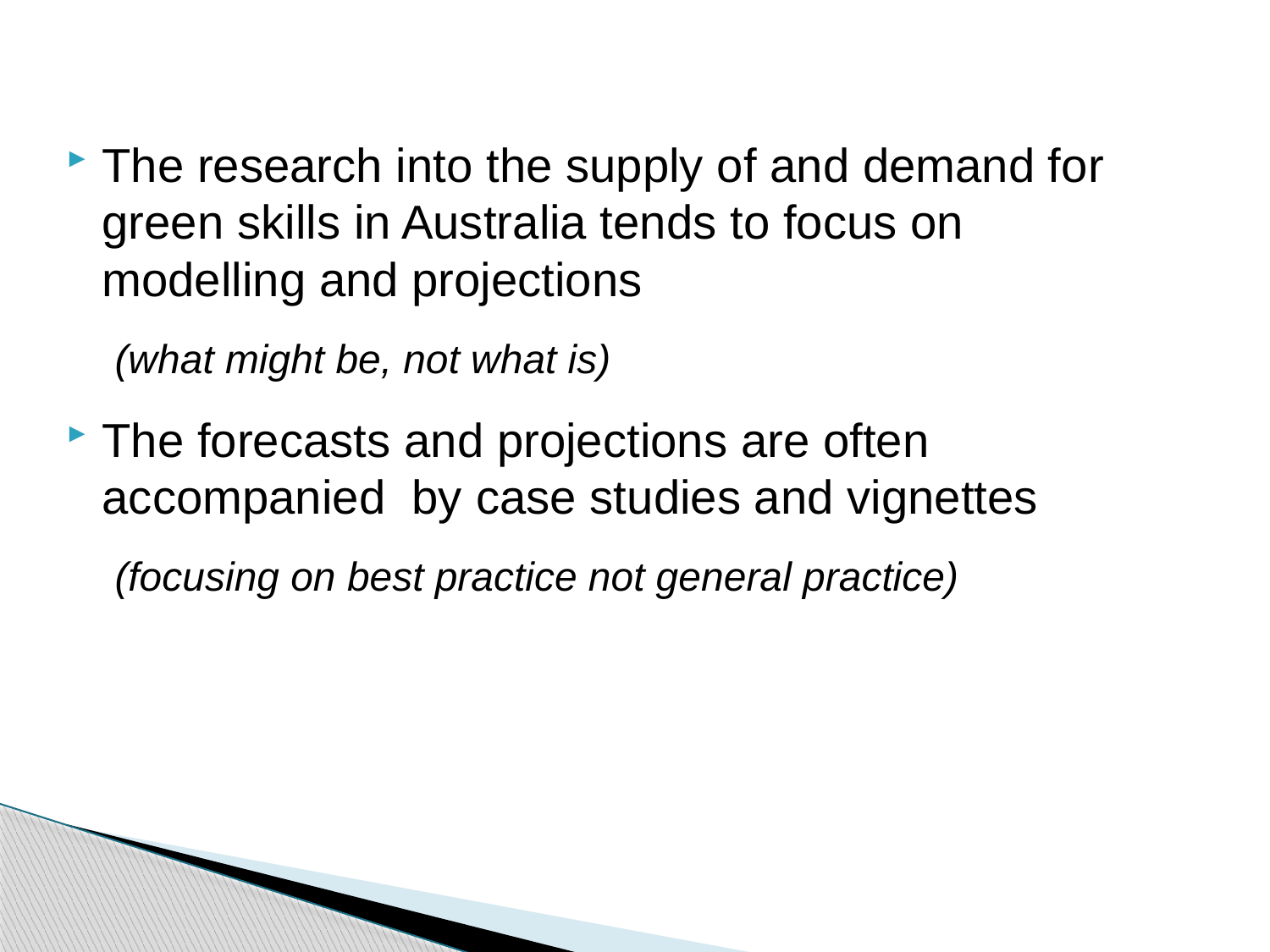

The research into the supply of and demand for green skills in Australia tends to focus on modelling and projections
(what might be, not what is)
The forecasts and projections are often accompanied  by case studies and vignettes
(focusing on best practice not general practice)